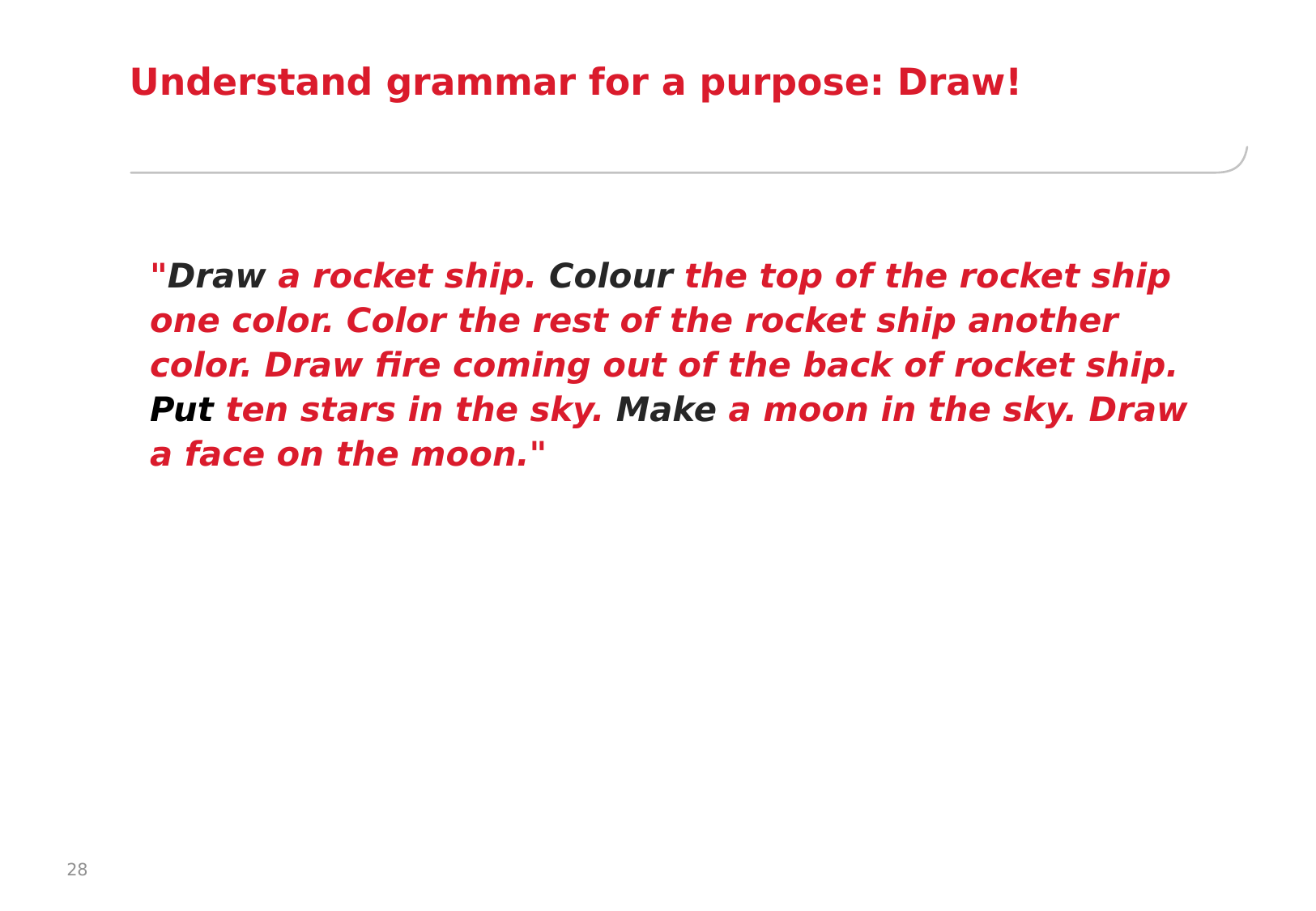

# Understand grammar for a purpose: Draw!
"Draw a rocket ship. Colour the top of the rocket ship one color. Color the rest of the rocket ship another color. Draw fire coming out of the back of rocket ship. Put ten stars in the sky. Make a moon in the sky. Draw a face on the moon."

28